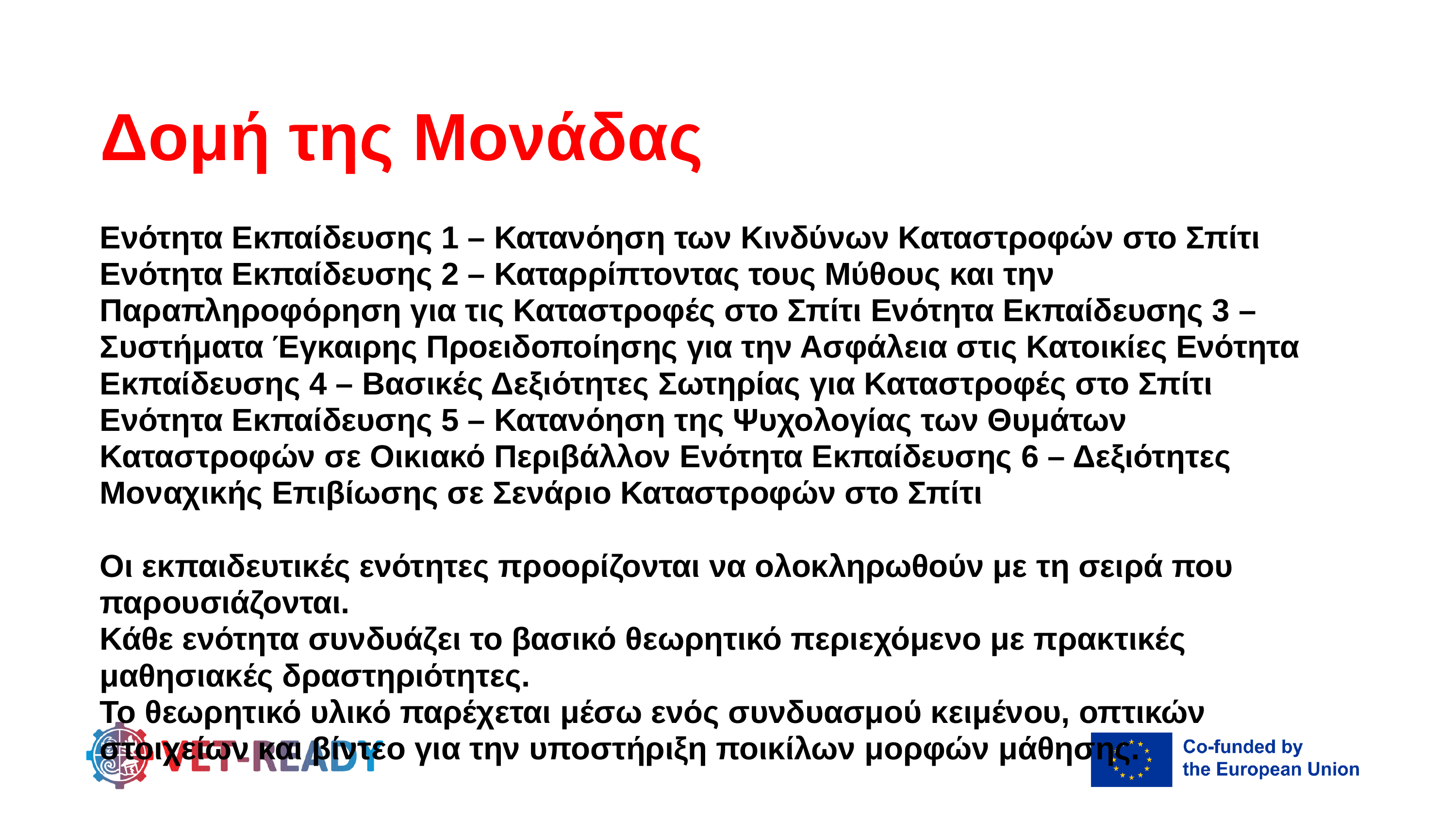

Δομή της Μονάδας
Ενότητα Εκπαίδευσης 1 – Κατανόηση των Κινδύνων Καταστροφών στο Σπίτι Ενότητα Εκπαίδευσης 2 – Καταρρίπτοντας τους Μύθους και την Παραπληροφόρηση για τις Καταστροφές στο Σπίτι Ενότητα Εκπαίδευσης 3 – Συστήματα Έγκαιρης Προειδοποίησης για την Ασφάλεια στις Κατοικίες Ενότητα Εκπαίδευσης 4 – Βασικές Δεξιότητες Σωτηρίας για Καταστροφές στο Σπίτι Ενότητα Εκπαίδευσης 5 – Κατανόηση της Ψυχολογίας των Θυμάτων Καταστροφών σε Οικιακό Περιβάλλον Ενότητα Εκπαίδευσης 6 – Δεξιότητες Μοναχικής Επιβίωσης σε Σενάριο Καταστροφών στο Σπίτι

Οι εκπαιδευτικές ενότητες προορίζονται να ολοκληρωθούν με τη σειρά που παρουσιάζονται.
Κάθε ενότητα συνδυάζει το βασικό θεωρητικό περιεχόμενο με πρακτικές μαθησιακές δραστηριότητες.
Το θεωρητικό υλικό παρέχεται μέσω ενός συνδυασμού κειμένου, οπτικών στοιχείων και βίντεο για την υποστήριξη ποικίλων μορφών μάθησης.